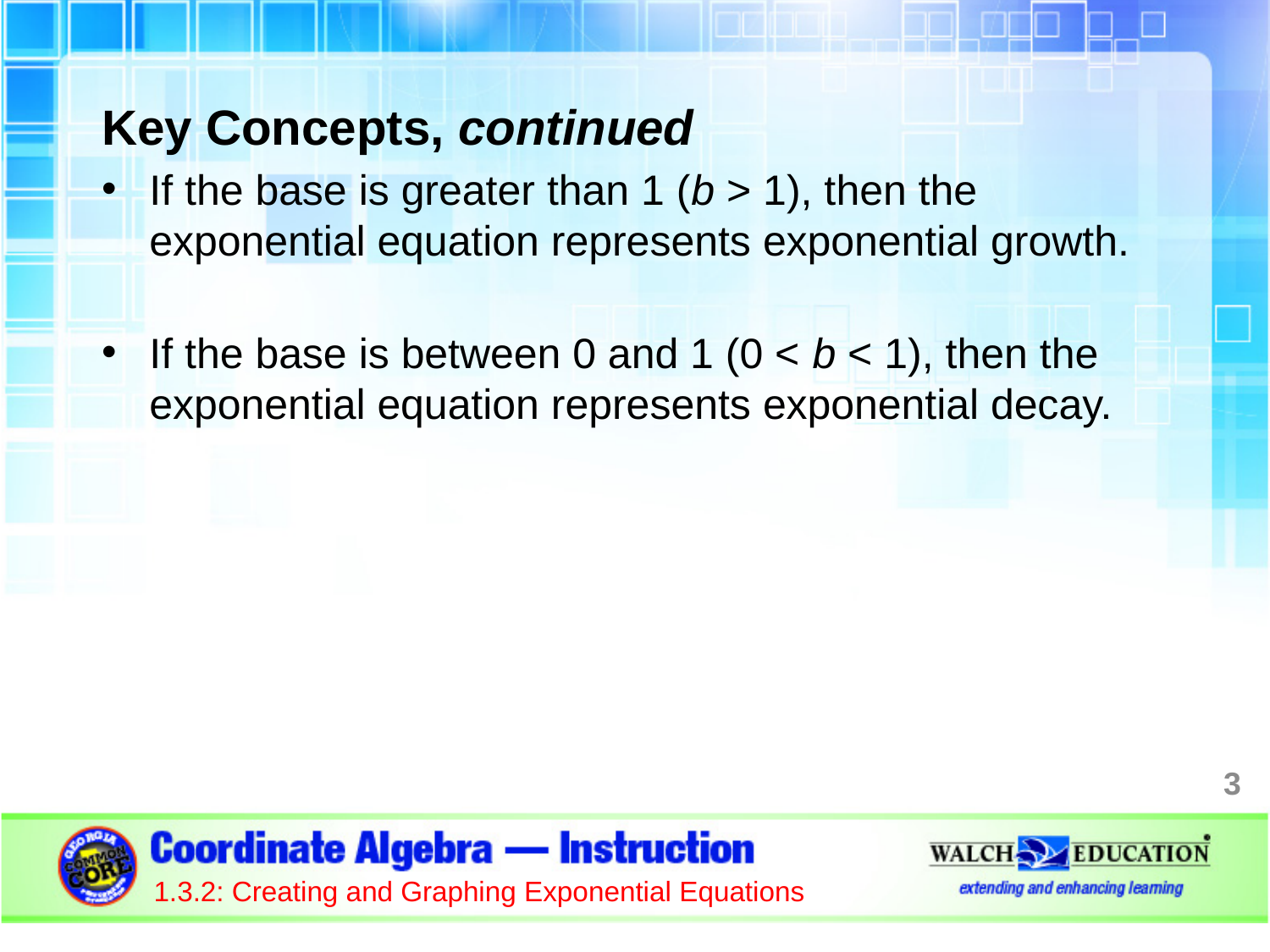

Key Concepts, continued
If the base is greater than 1 (b > 1), then the exponential equation represents exponential growth.
If the base is between 0 and 1 (0 < b < 1), then the exponential equation represents exponential decay.
3
1.3.2: Creating and Graphing Exponential Equations